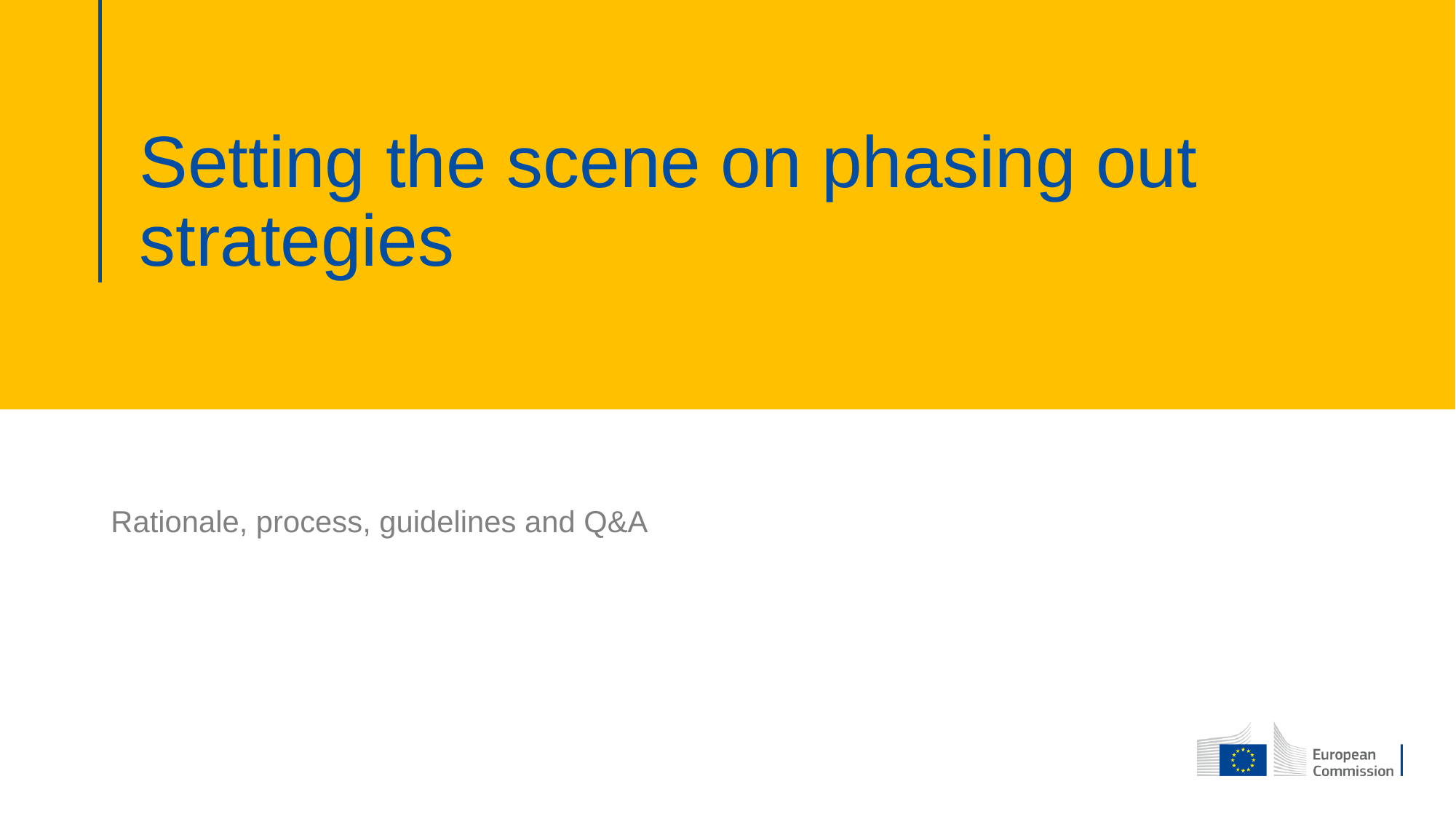

# Setting the scene on phasing out strategies
Rationale, process, guidelines and Q&A